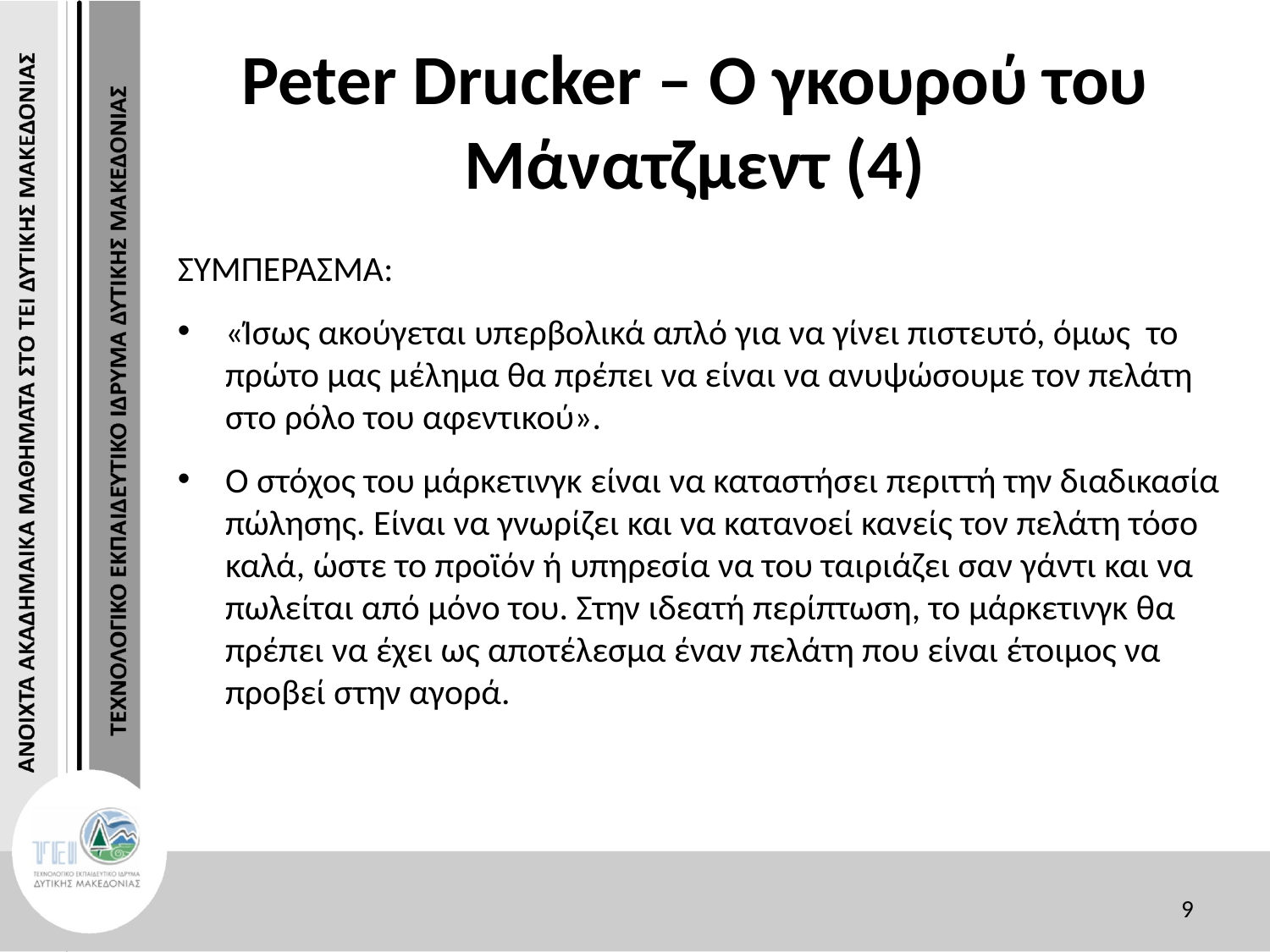

# Peter Drucker – Ο γκουρού του Μάνατζμεντ (4)
ΣΥΜΠΕΡΑΣΜΑ:
«Ίσως ακούγεται υπερβολικά απλό για να γίνει πιστευτό, όμως  το πρώτο μας μέλημα θα πρέπει να είναι να ανυψώσουμε τον πελάτη στο ρόλο του αφεντικού».
Ο στόχος του μάρκετινγκ είναι να καταστήσει περιττή την διαδικασία πώλησης. Είναι να γνωρίζει και να κατανοεί κανείς τον πελάτη τόσο καλά, ώστε το προϊόν ή υπηρεσία να του ταιριάζει σαν γάντι και να πωλείται από μόνο του. Στην ιδεατή περίπτωση, το μάρκετινγκ θα πρέπει να έχει ως αποτέλεσμα έναν πελάτη που είναι έτοιμος να προβεί στην αγορά.
9